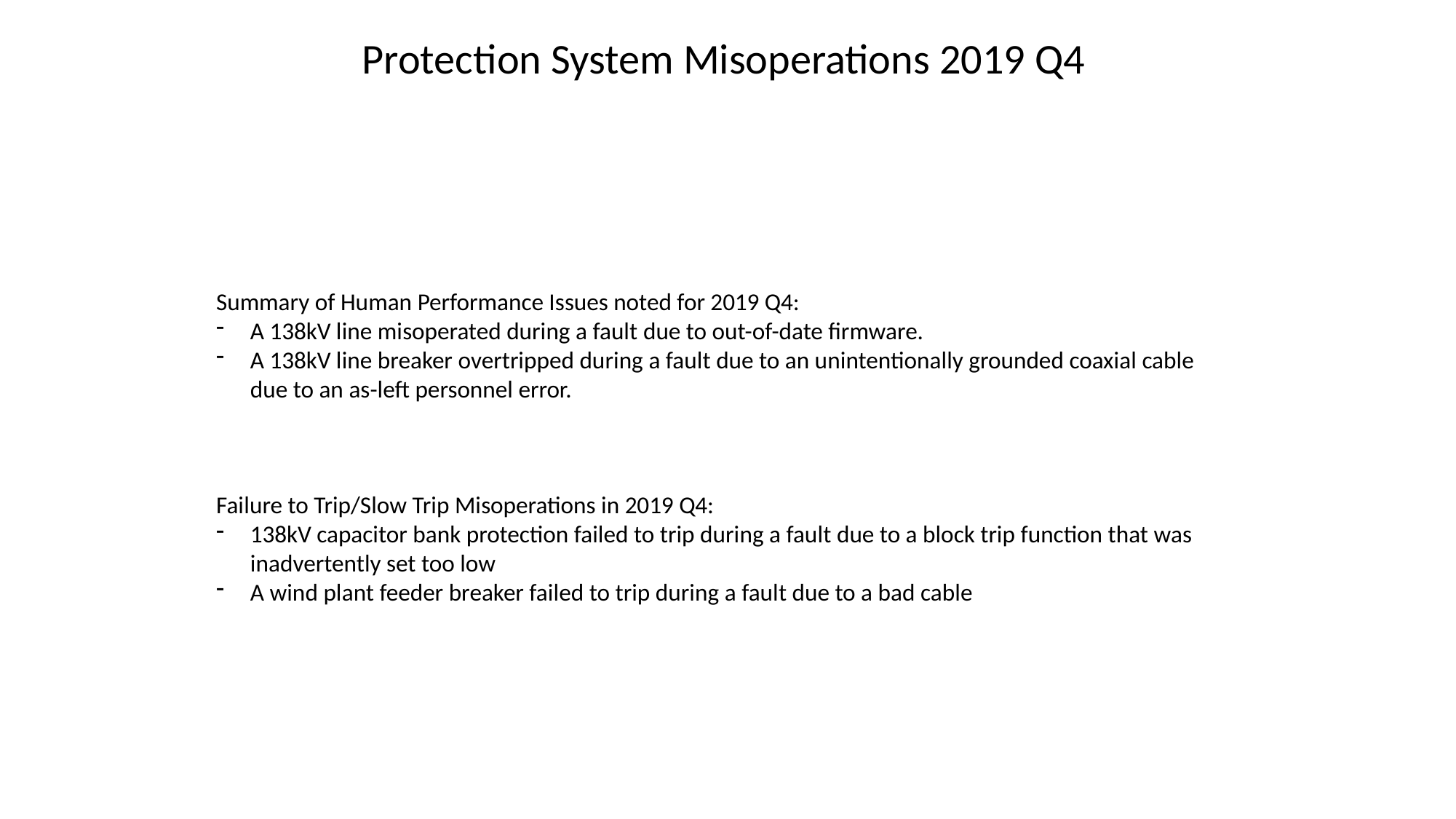

Protection System Misoperations 2019 Q4
Summary of Human Performance Issues noted for 2019 Q4:
A 138kV line misoperated during a fault due to out-of-date firmware.
A 138kV line breaker overtripped during a fault due to an unintentionally grounded coaxial cable due to an as-left personnel error.

Failure to Trip/Slow Trip Misoperations in 2019 Q4:
138kV capacitor bank protection failed to trip during a fault due to a block trip function that was inadvertently set too low
A wind plant feeder breaker failed to trip during a fault due to a bad cable